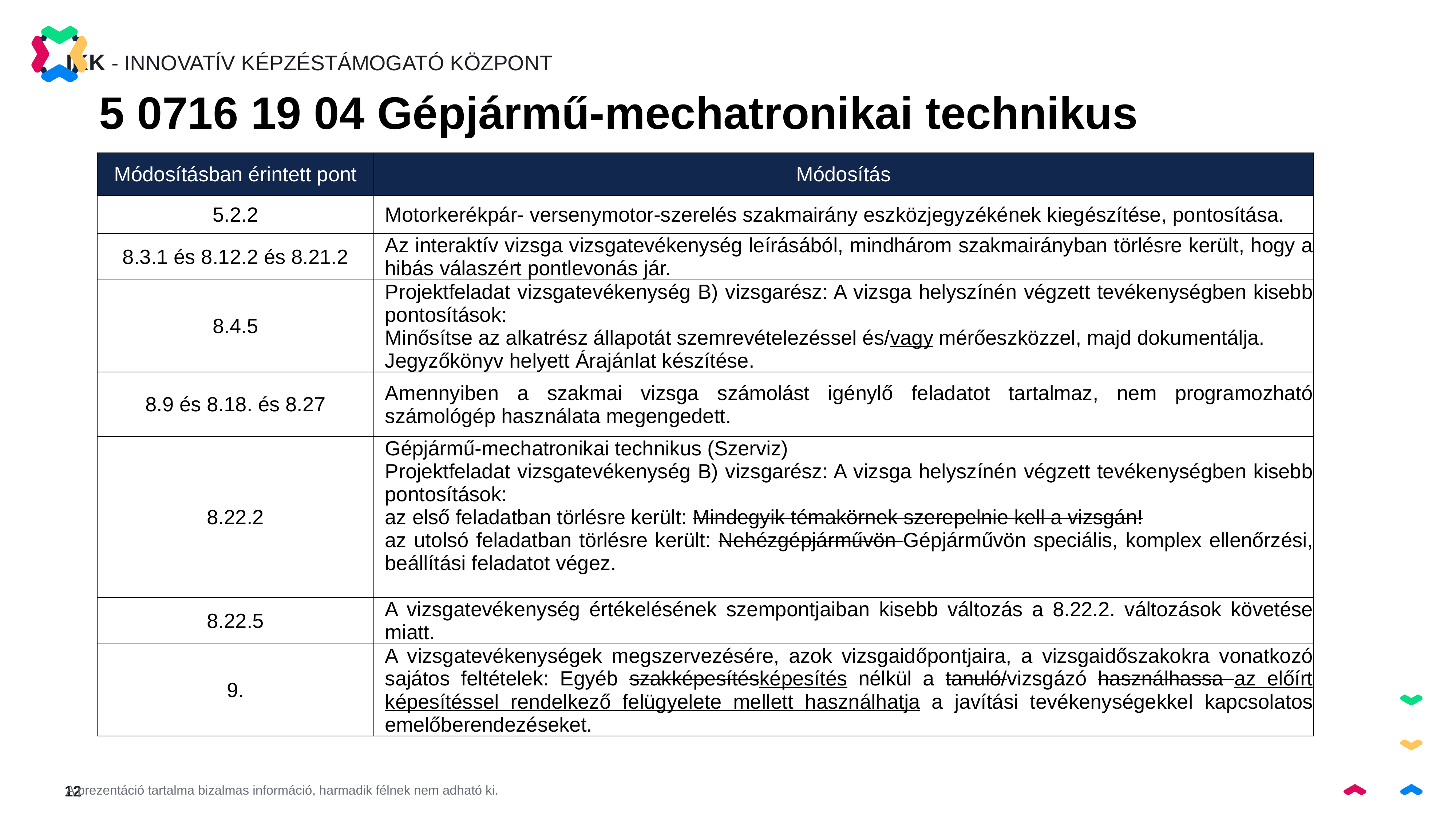

5 0716 19 04 Gépjármű-mechatronikai technikus
| Módosításban érintett pont | Módosítás |
| --- | --- |
| 5.2.2 | Motorkerékpár- versenymotor-szerelés szakmairány eszközjegyzékének kiegészítése, pontosítása. |
| 8.3.1 és 8.12.2 és 8.21.2 | Az interaktív vizsga vizsgatevékenység leírásából, mindhárom szakmairányban törlésre került, hogy a hibás válaszért pontlevonás jár. |
| 8.4.5 | Projektfeladat vizsgatevékenység B) vizsgarész: A vizsga helyszínén végzett tevékenységben kisebb pontosítások: Minősítse az alkatrész állapotát szemrevételezéssel és/vagy mérőeszközzel, majd dokumentálja. Jegyzőkönyv helyett Árajánlat készítése. |
| 8.9 és 8.18. és 8.27 | Amennyiben a szakmai vizsga számolást igénylő feladatot tartalmaz, nem programozható számológép használata megengedett. |
| 8.22.2 | Gépjármű-mechatronikai technikus (Szerviz) Projektfeladat vizsgatevékenység B) vizsgarész: A vizsga helyszínén végzett tevékenységben kisebb pontosítások: az első feladatban törlésre került: Mindegyik témakörnek szerepelnie kell a vizsgán! az utolsó feladatban törlésre került: Nehézgépjárművön Gépjárművön speciális, komplex ellenőrzési, beállítási feladatot végez. |
| 8.22.5 | A vizsgatevékenység értékelésének szempontjaiban kisebb változás a 8.22.2. változások követése miatt. |
| 9. | A vizsgatevékenységek megszervezésére, azok vizsgaidőpontjaira, a vizsgaidőszakokra vonatkozó sajátos feltételek: Egyéb szakképesítésképesítés nélkül a tanuló/vizsgázó használhassa az előírt képesítéssel rendelkező felügyelete mellett használhatja a javítási tevékenységekkel kapcsolatos emelőberendezéseket. |